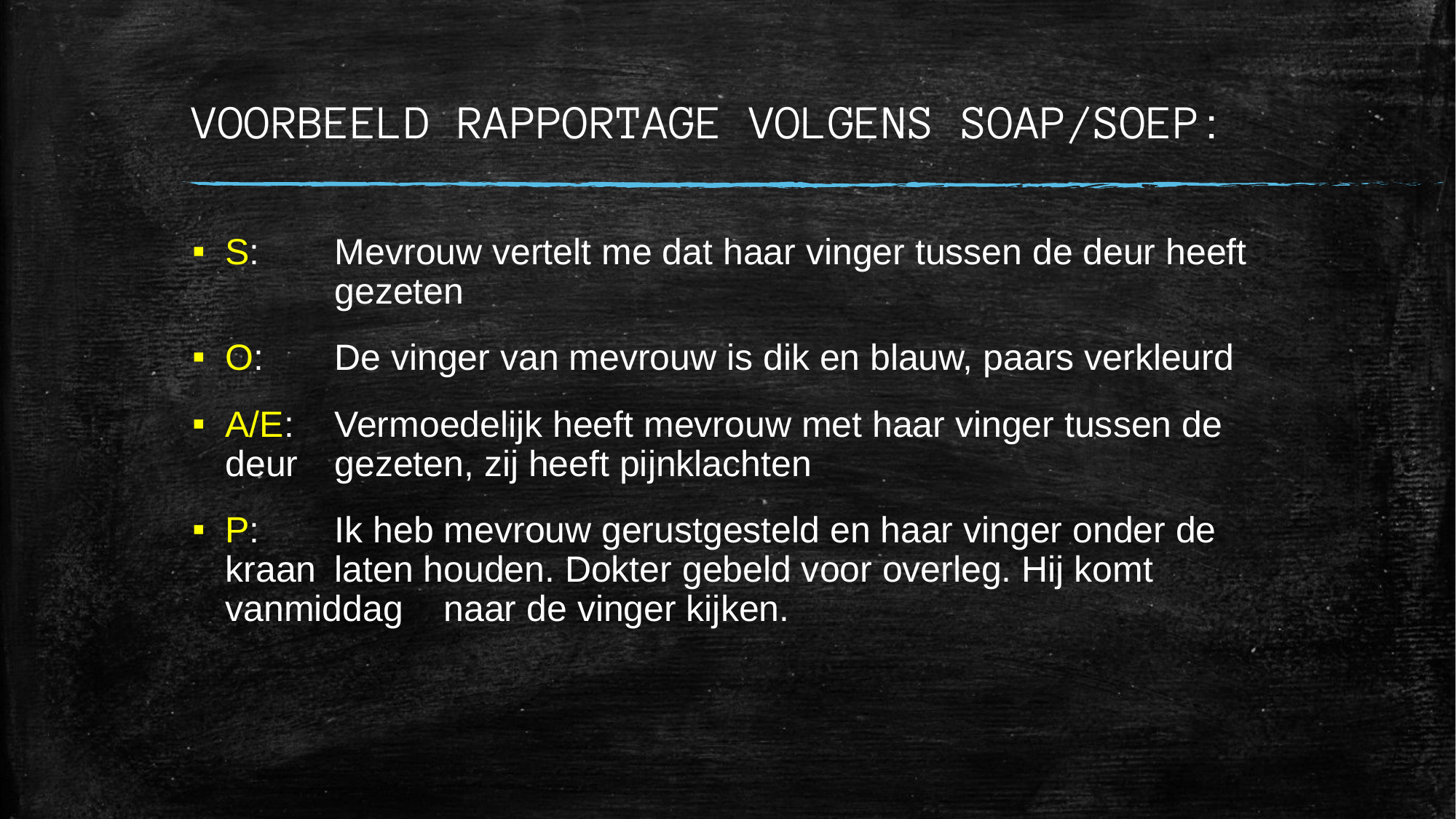

# VOORBEELD RAPPORTAGE VOLGENS SOAP/SOEP:
S:  	Mevrouw vertelt me dat haar vinger tussen de deur heeft 	gezeten
O: 	De vinger van mevrouw is dik en blauw, paars verkleurd
A/E: 	Vermoedelijk heeft mevrouw met haar vinger tussen de deur 	gezeten, zij heeft pijnklachten
P: 	Ik heb mevrouw gerustgesteld en haar vinger onder de kraan 	laten houden. Dokter gebeld voor overleg. Hij komt vanmiddag 	naar de vinger kijken.